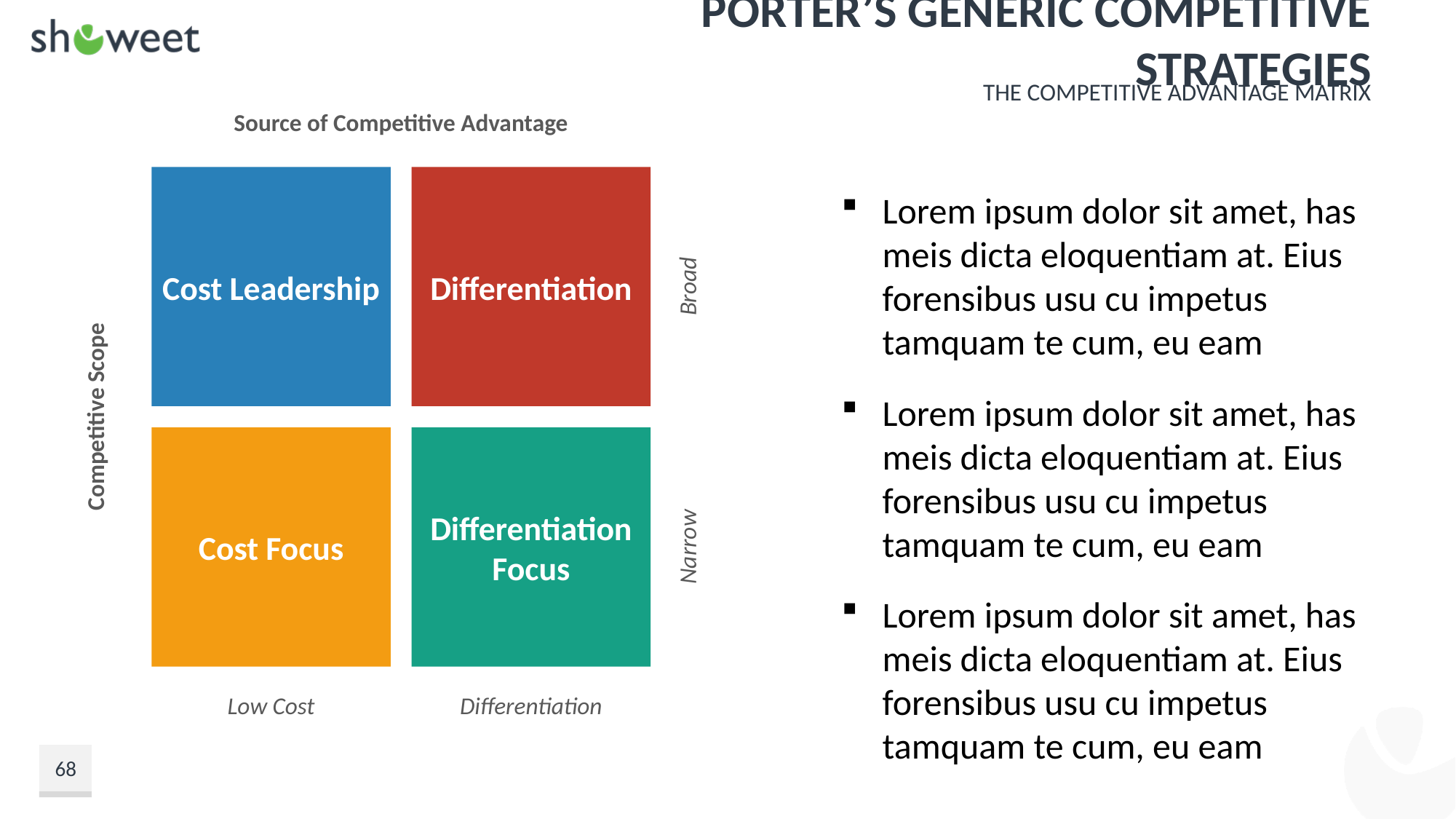

# Porter’s Generic Competitive Strategies
The Competitive Advantage Matrix
Source of Competitive Advantage
Cost Leadership
Differentiation
Lorem ipsum dolor sit amet, has meis dicta eloquentiam at. Eius forensibus usu cu impetus tamquam te cum, eu eam
Lorem ipsum dolor sit amet, has meis dicta eloquentiam at. Eius forensibus usu cu impetus tamquam te cum, eu eam
Lorem ipsum dolor sit amet, has meis dicta eloquentiam at. Eius forensibus usu cu impetus tamquam te cum, eu eam
Broad
Competitive Scope
Cost Focus
Differentiation Focus
Narrow
Low Cost
Differentiation
68